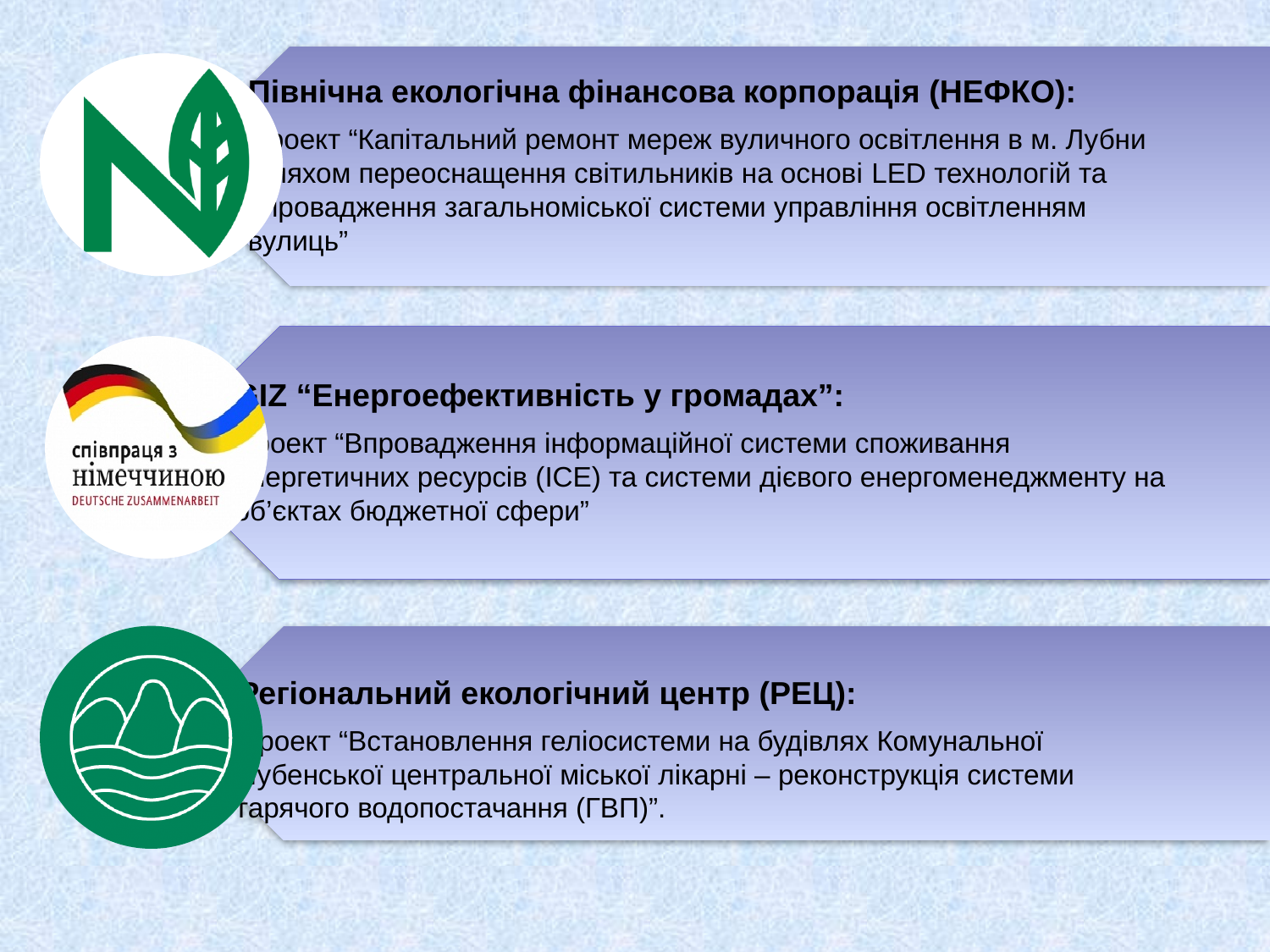

GIZ “Енергоефективність у громадах”:
Проект “Впровадження інформаційної системи споживання енергетичних ресурсів (ІСЕ) та системи дієвого енергоменеджменту на об’єктах бюджетної сфери”
Північна екологічна фінансова корпорація (НЕФКО):
Проект “Капітальний ремонт мереж вуличного освітлення в м. Лубни шляхом переоснащення світильників на основі LED технологій та впровадження загальноміської системи управління освітленням вулиць”

Регіональний екологічний центр (РЕЦ):
Проект “Встановлення геліосистеми на будівлях Комунальної Лубенської центральної міської лікарні – реконструкція системи гарячого водопостачання (ГВП)”.